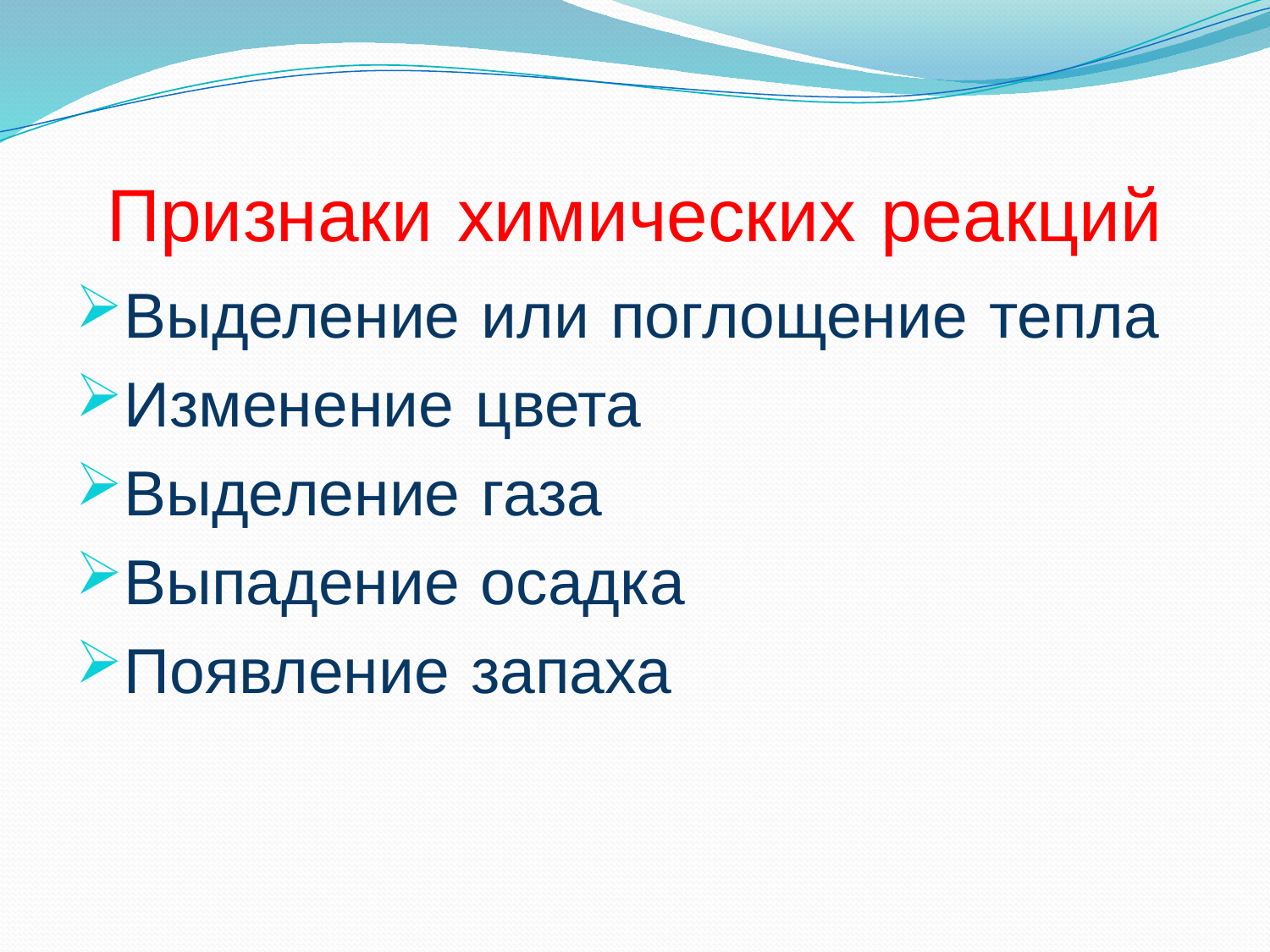

# Признаки химических реакций
Выделение или поглощение тепла
Изменение цвета
Выделение газа
Выпадение осадка
Появление запаха